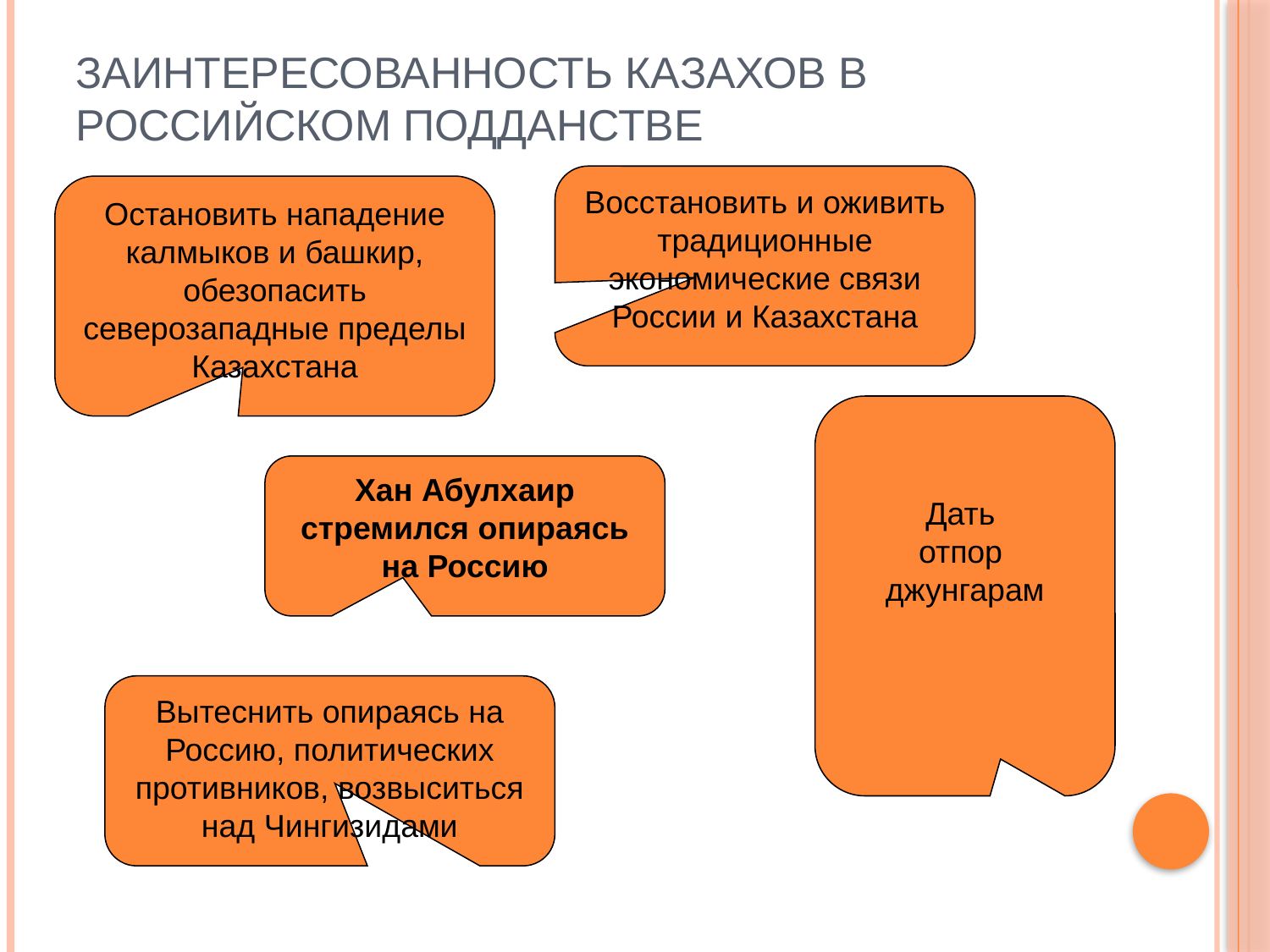

# Заинтересованность казахов в Российском подданстве
Восстановить и оживить традиционные экономические связи России и Казахстана
Остановить нападение калмыков и башкир, обезопасить северозападные пределы Казахстана

Дать
отпор
джунгарам
Хан Абулхаир стремился опираясь на Россию
Вытеснить опираясь на Россию, политических противников, возвыситься над Чингизидами